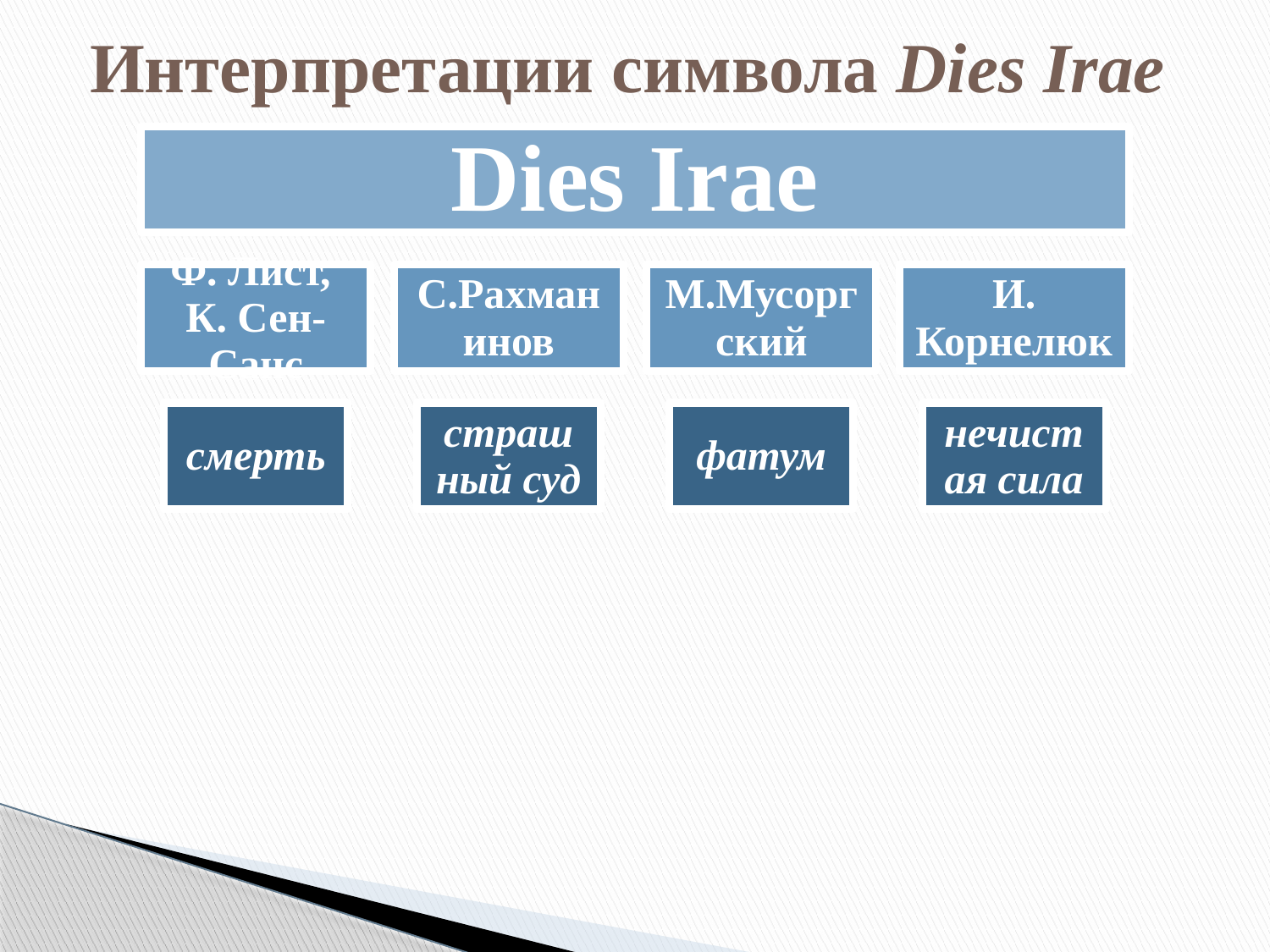

Интерпретации символа Dies Irae

Dies Irae
Ф. Лист,
К. Сен-Санс
смерть
С.Рахманинов
страшный суд
М.Мусоргский
фатум
И. Корнелюк
нечистая сила